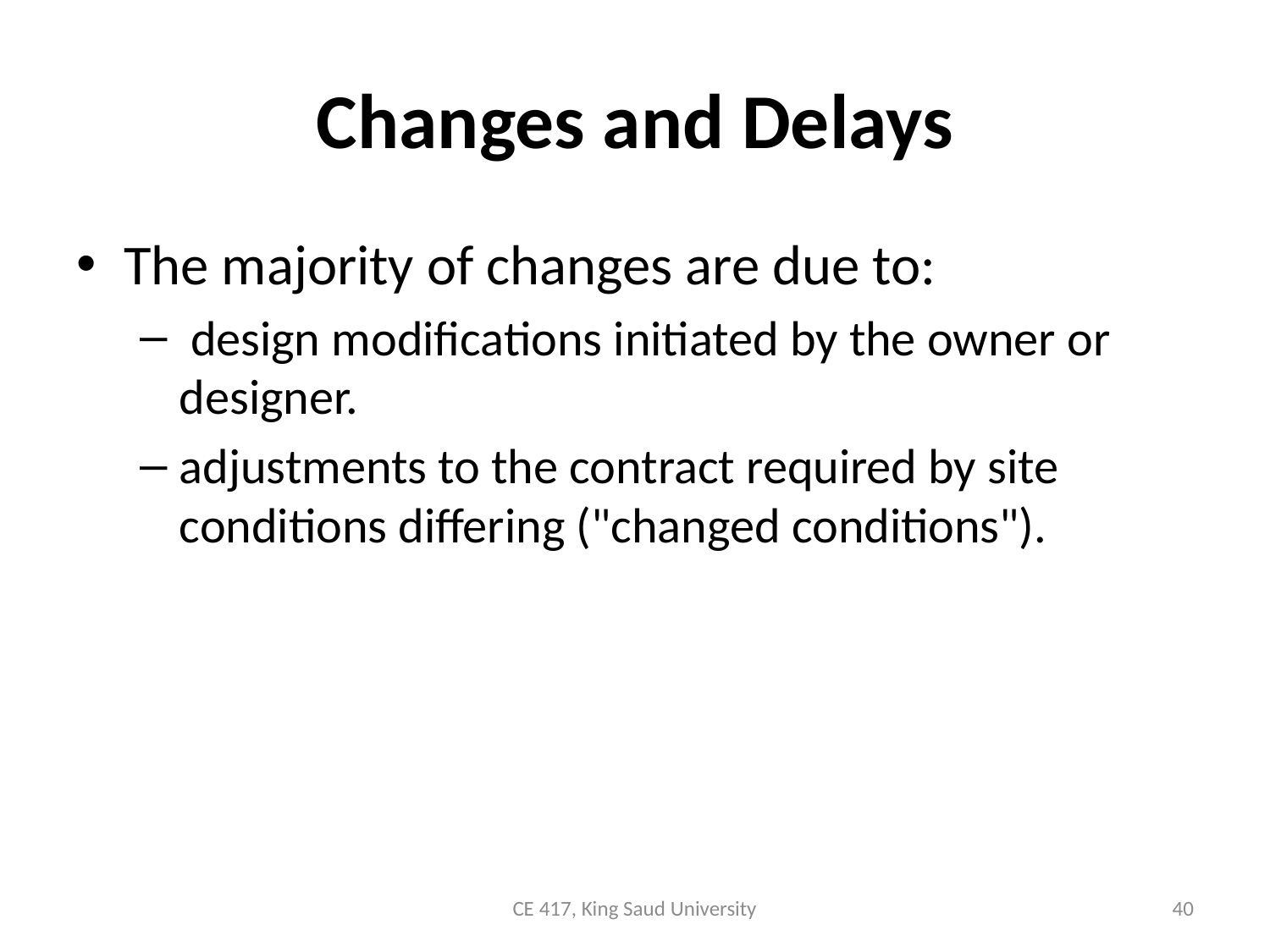

# Changes and Delays
The majority of changes are due to:
 design modifications initiated by the owner or designer.
adjustments to the contract required by site conditions differing ("changed conditions").
CE 417, King Saud University
40